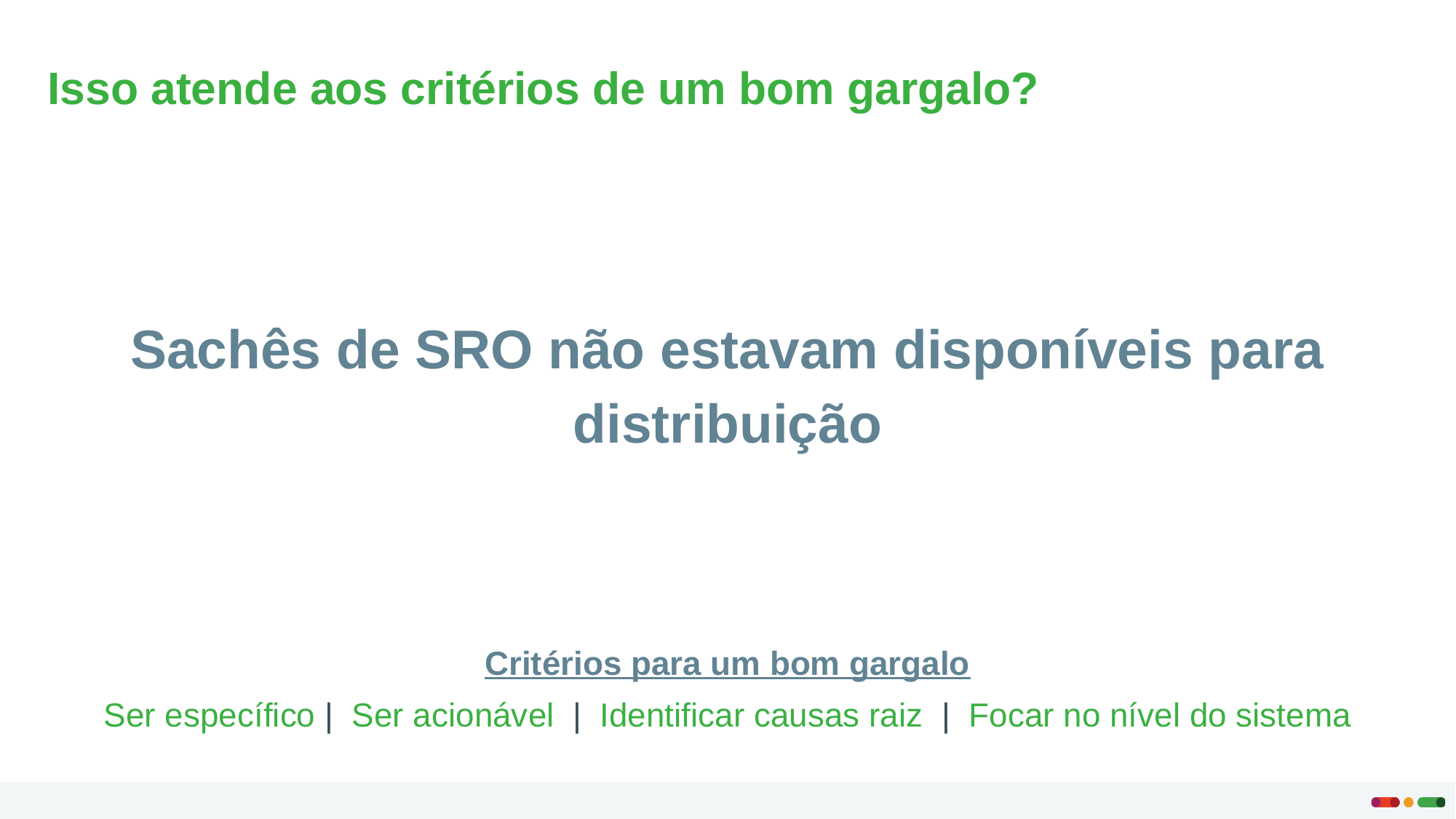

Isso atende aos critérios de um bom gargalo?
Sachês de SRO não estavam disponíveis para distribuição
Critérios para um bom gargalo
Ser específico |  Ser acionável  |  Identificar causas raiz  |  Focar no nível do sistema